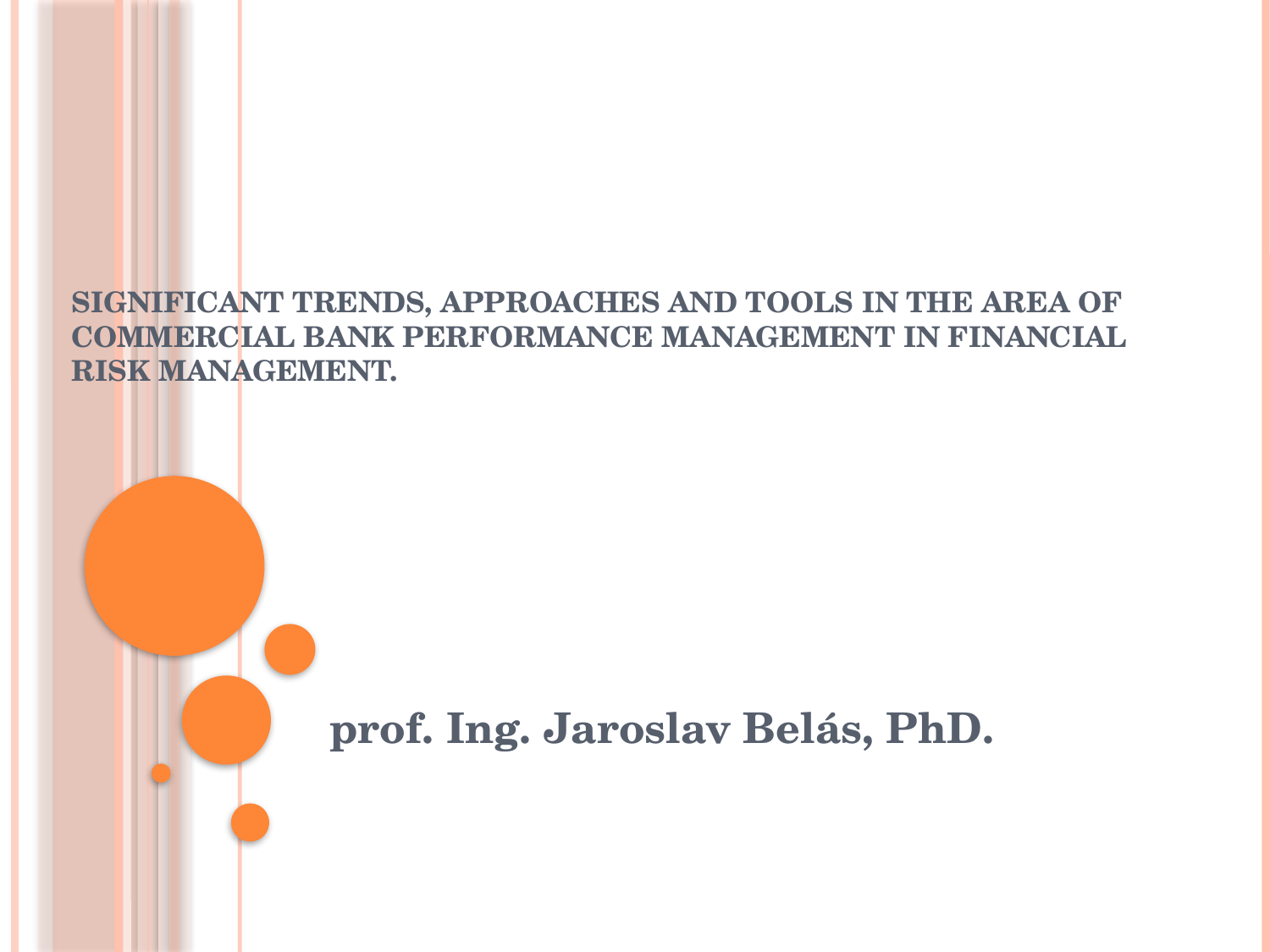

# Significant trends, approaches and tools in the area of commercial bank performance management in financial risk management.
prof. Ing. Jaroslav Belás, PhD.